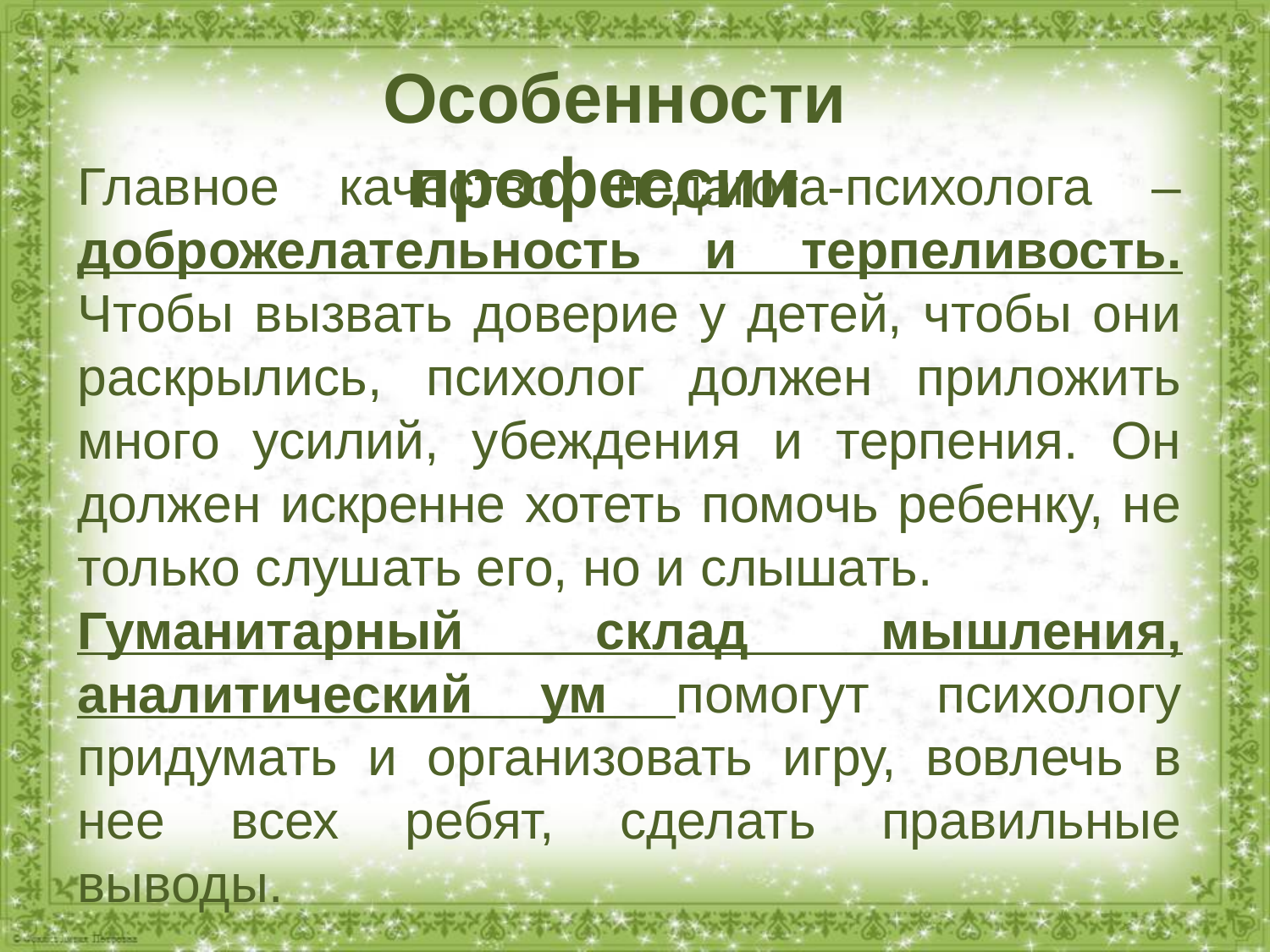

Особенности профессии

Главное качество педагога-психолога – доброжелательность и терпеливость. Чтобы вызвать доверие у детей, чтобы они раскрылись, психолог должен приложить много усилий, убеждения и терпения. Он должен искренне хотеть помочь ребенку, не только слушать его, но и слышать.
Гуманитарный склад мышления, аналитический ум помогут психологу придумать и организовать игру, вовлечь в нее всех ребят, сделать правильные выводы.